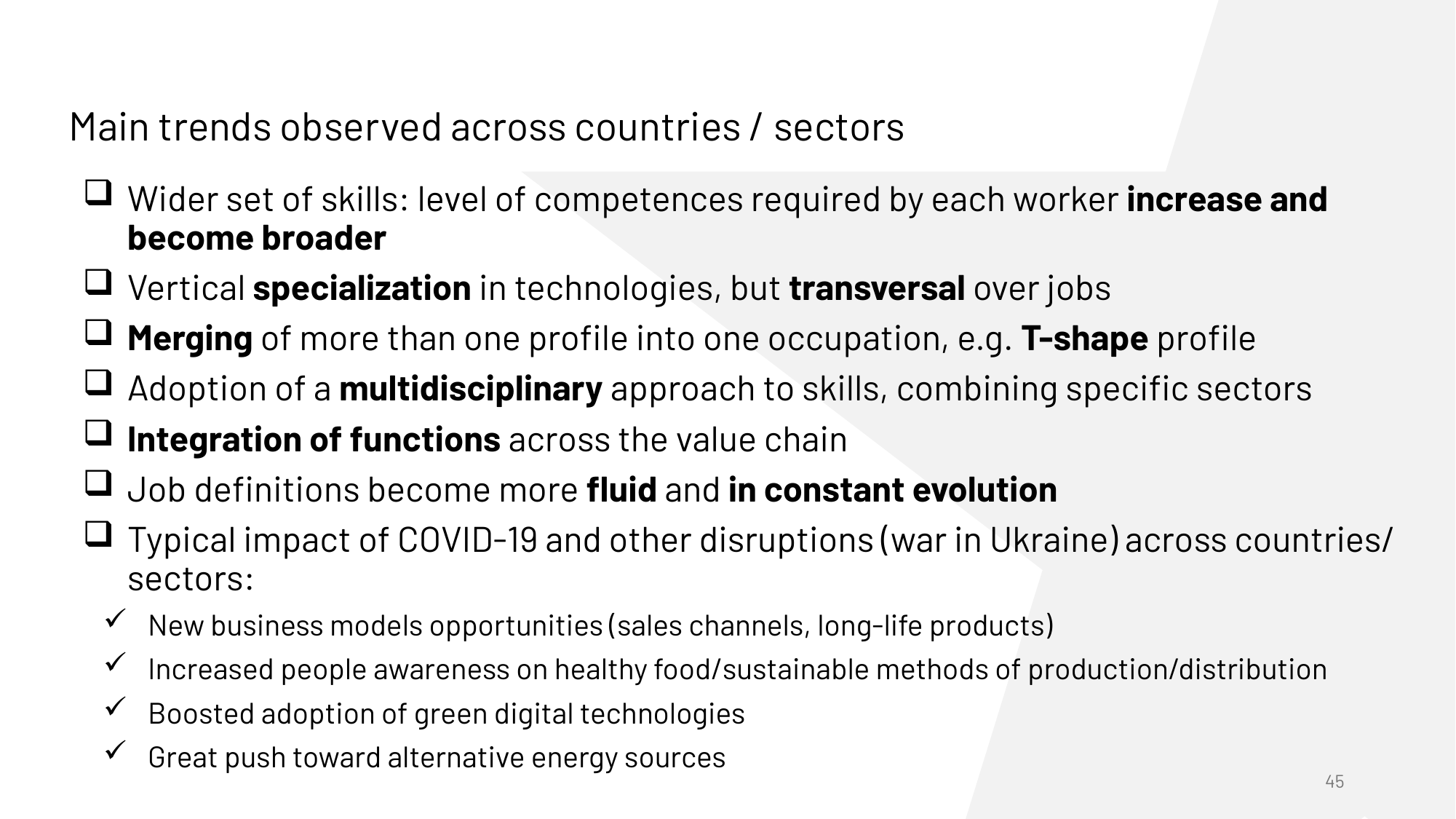

# Main trends observed across countries / sectors
Wider set of skills: level of competences required by each worker increase and become broader
Vertical specialization in technologies, but transversal over jobs
Merging of more than one profile into one occupation, e.g. T-shape profile
Adoption of a multidisciplinary approach to skills, combining specific sectors
Integration of functions across the value chain
Job definitions become more fluid and in constant evolution
Typical impact of COVID-19 and other disruptions (war in Ukraine) across countries/ sectors:
New business models opportunities (sales channels, long-life products)
Increased people awareness on healthy food/sustainable methods of production/distribution
Boosted adoption of green digital technologies
Great push toward alternative energy sources
45